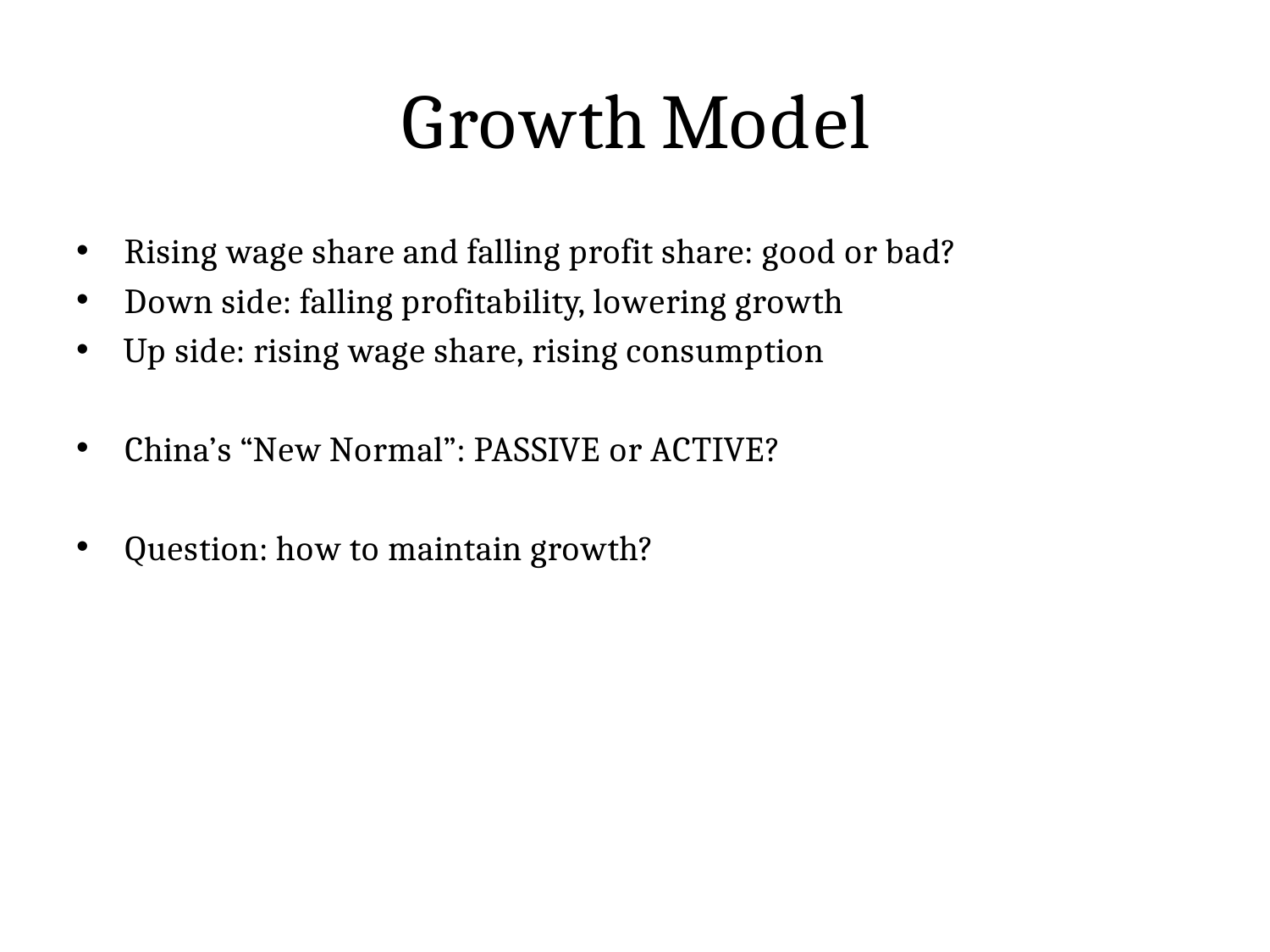

# Growth Model
Rising wage share and falling profit share: good or bad?
Down side: falling profitability, lowering growth
Up side: rising wage share, rising consumption

China’s “New Normal”: PASSIVE or ACTIVE?

Question: how to maintain growth?